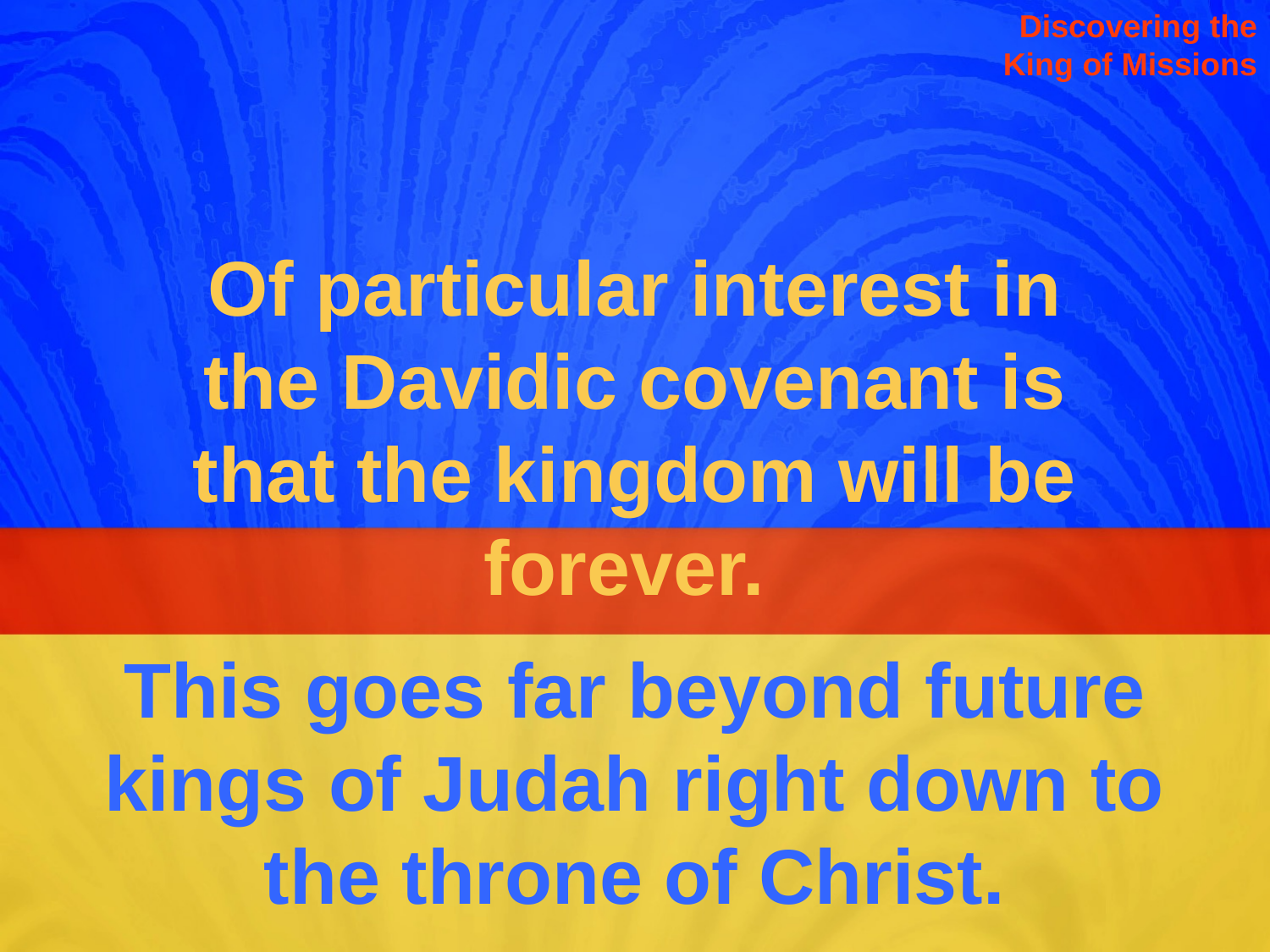

Discovering the King of Missions
Of particular interest in the Davidic covenant is that the kingdom will be forever.
This goes far beyond future kings of Judah right down to the throne of Christ.